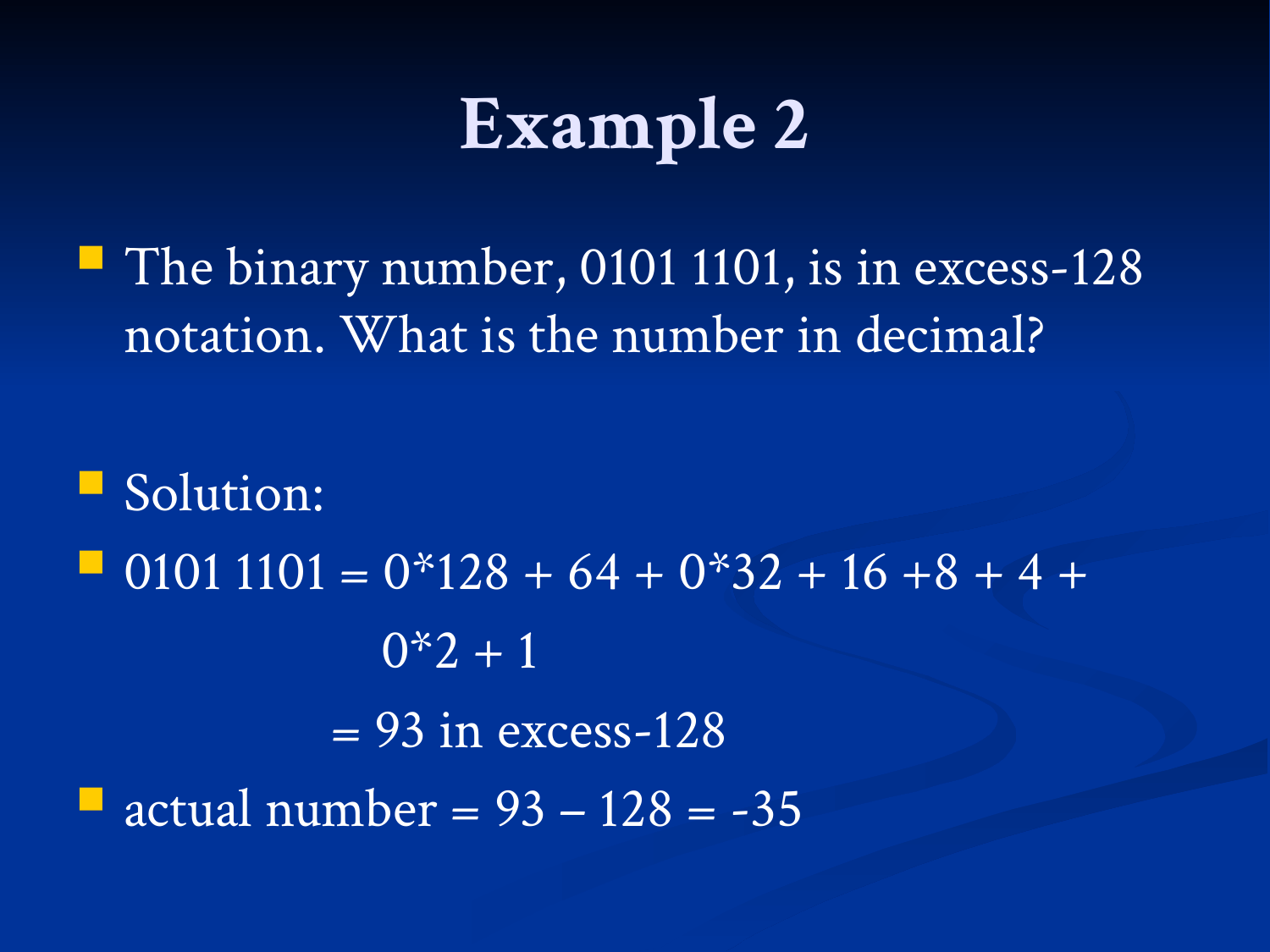

# Example 2
The binary number, 0101 1101, is in excess-128 notation. What is the number in decimal?

Solution:
0101 1101 = 0*128 + 64 + 0*32 + 16 +8 + 4 +
                        0*2 + 1
                    = 93 in excess-128
actual number = 93 – 128 = -35